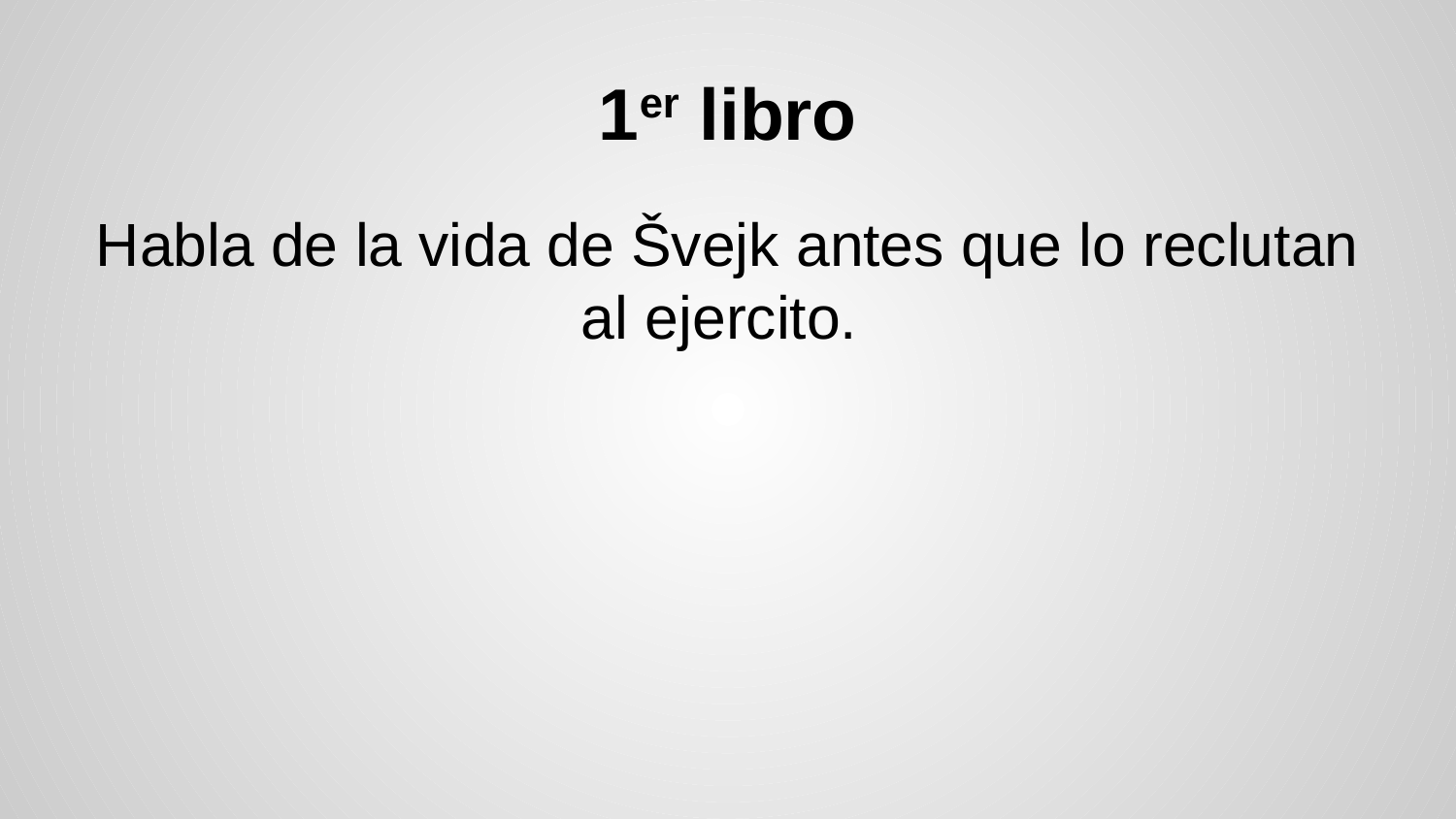

# 1er libro
Habla de la vida de Švejk antes que lo reclutan al ejercito.